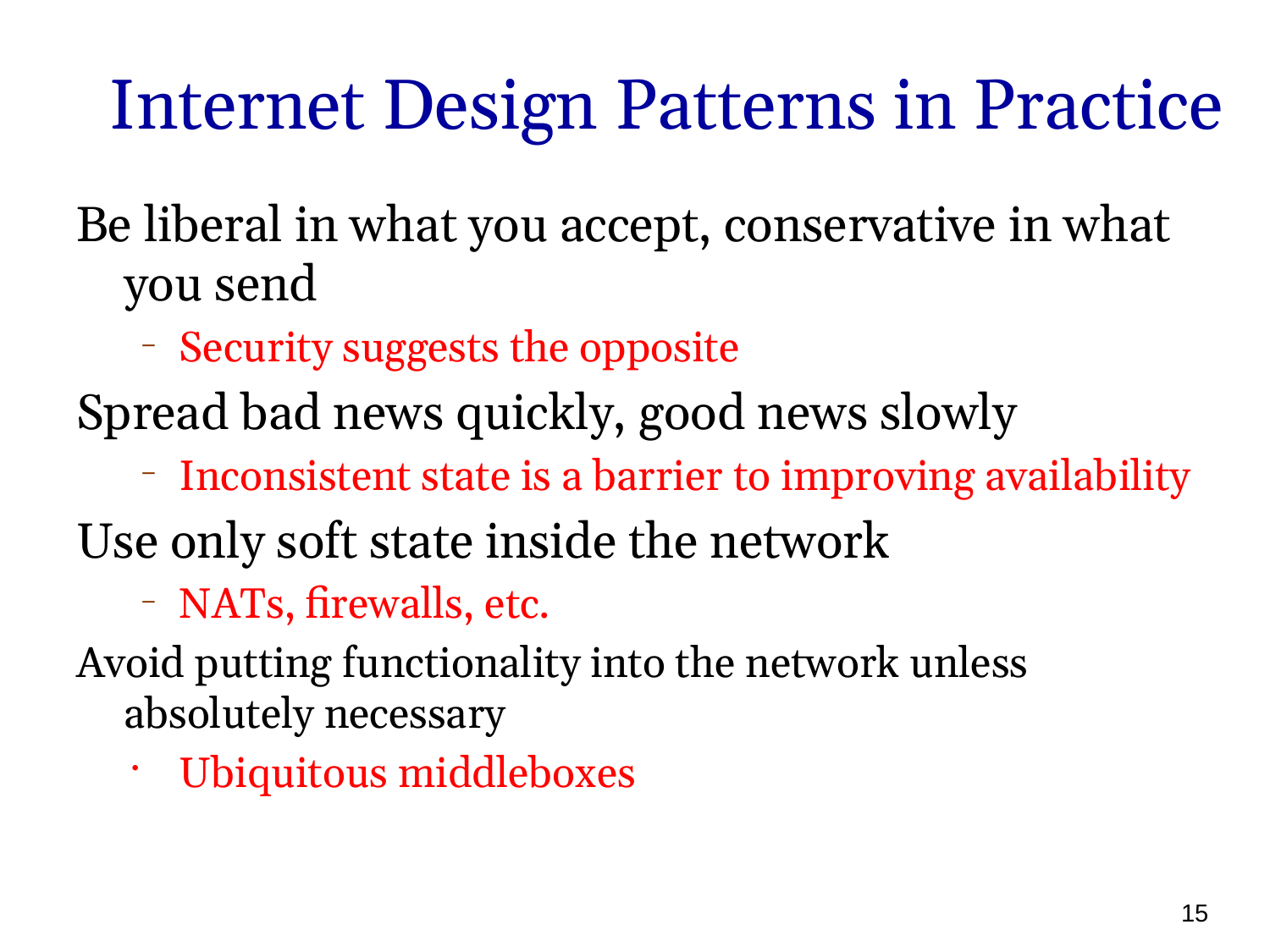

# Internet Design Patterns in Practice
Be liberal in what you accept, conservative in what you send
Security suggests the opposite
Spread bad news quickly, good news slowly
Inconsistent state is a barrier to improving availability
Use only soft state inside the network
NATs, firewalls, etc.
Avoid putting functionality into the network unless absolutely necessary
Ubiquitous middleboxes

15